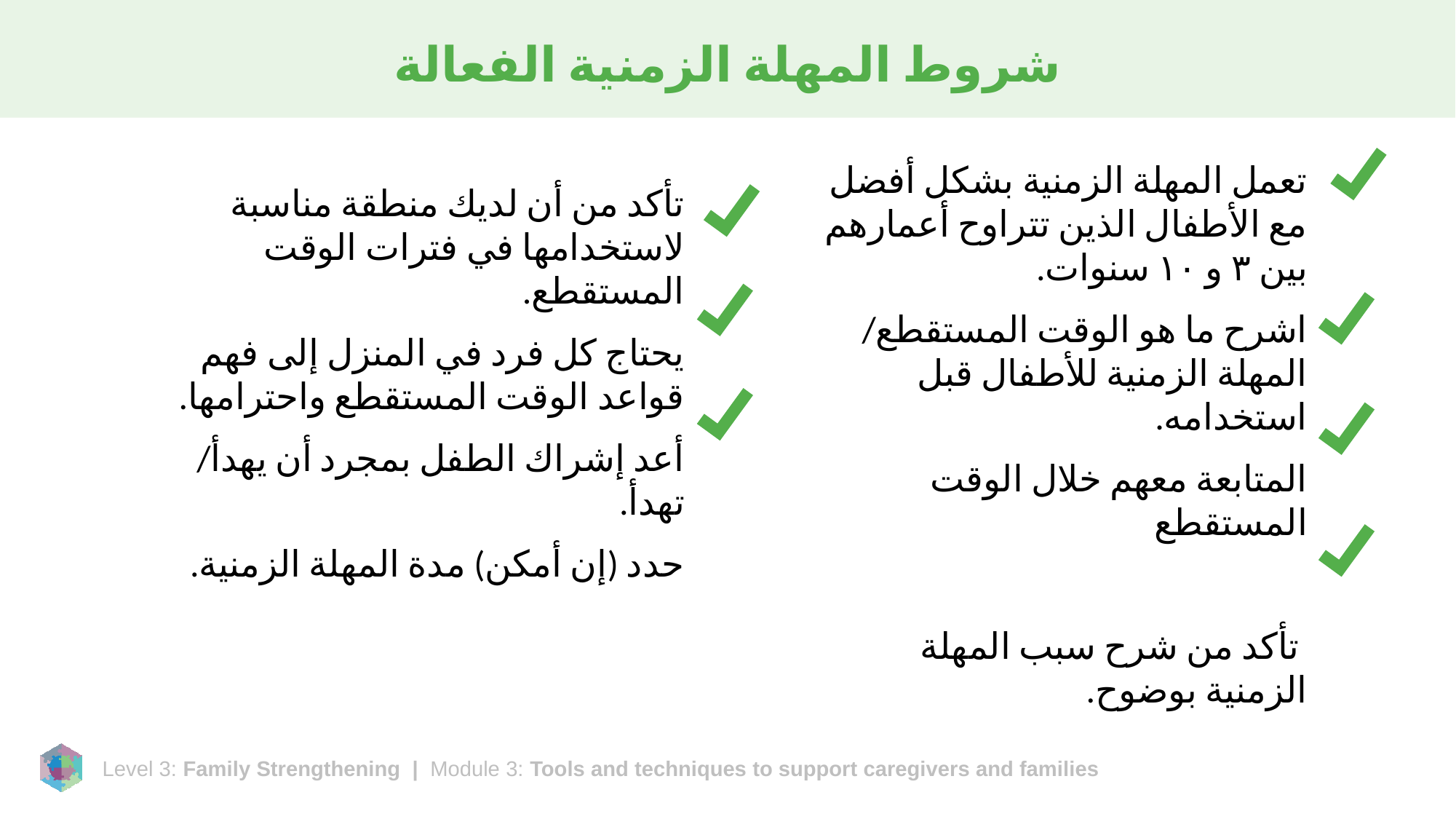

# شروط المهلة الزمنية الفعالة
تعمل المهلة الزمنية بشكل أفضل مع الأطفال الذين تتراوح أعمارهم بين ٣ و ١٠ سنوات.
اشرح ما هو الوقت المستقطع/ المهلة الزمنية للأطفال قبل استخدامه.
المتابعة معهم خلال الوقت المستقطع

 تأكد من شرح سبب المهلة الزمنية بوضوح.

تأكد من أن لديك منطقة مناسبة لاستخدامها في فترات الوقت المستقطع.
يحتاج كل فرد في المنزل إلى فهم قواعد الوقت المستقطع واحترامها.
أعد إشراك الطفل بمجرد أن يهدأ/ تهدأ.
حدد (إن أمكن) مدة المهلة الزمنية.